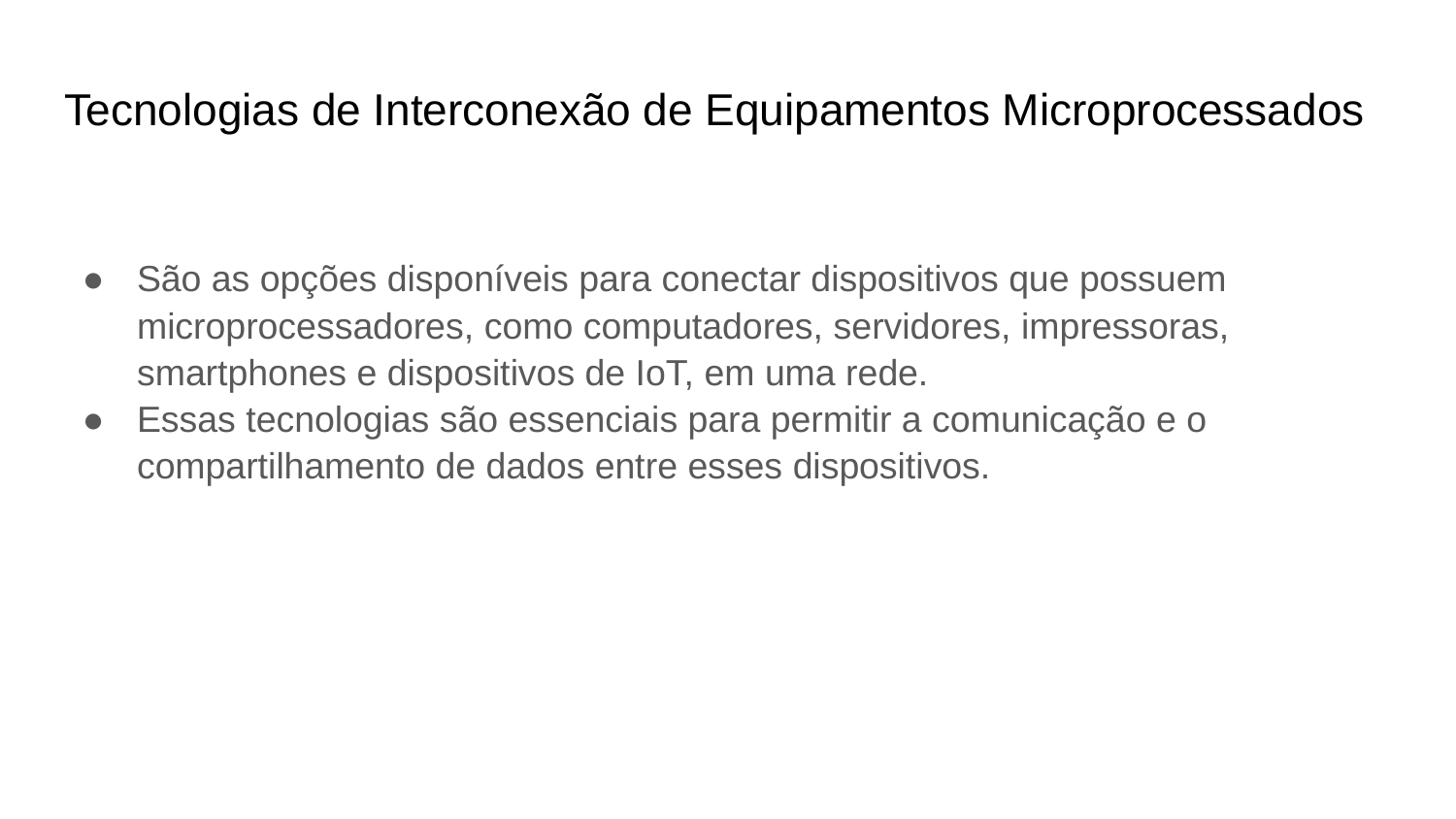

# Tecnologias de Interconexão de Equipamentos Microprocessados
São as opções disponíveis para conectar dispositivos que possuem microprocessadores, como computadores, servidores, impressoras, smartphones e dispositivos de IoT, em uma rede.
Essas tecnologias são essenciais para permitir a comunicação e o compartilhamento de dados entre esses dispositivos.